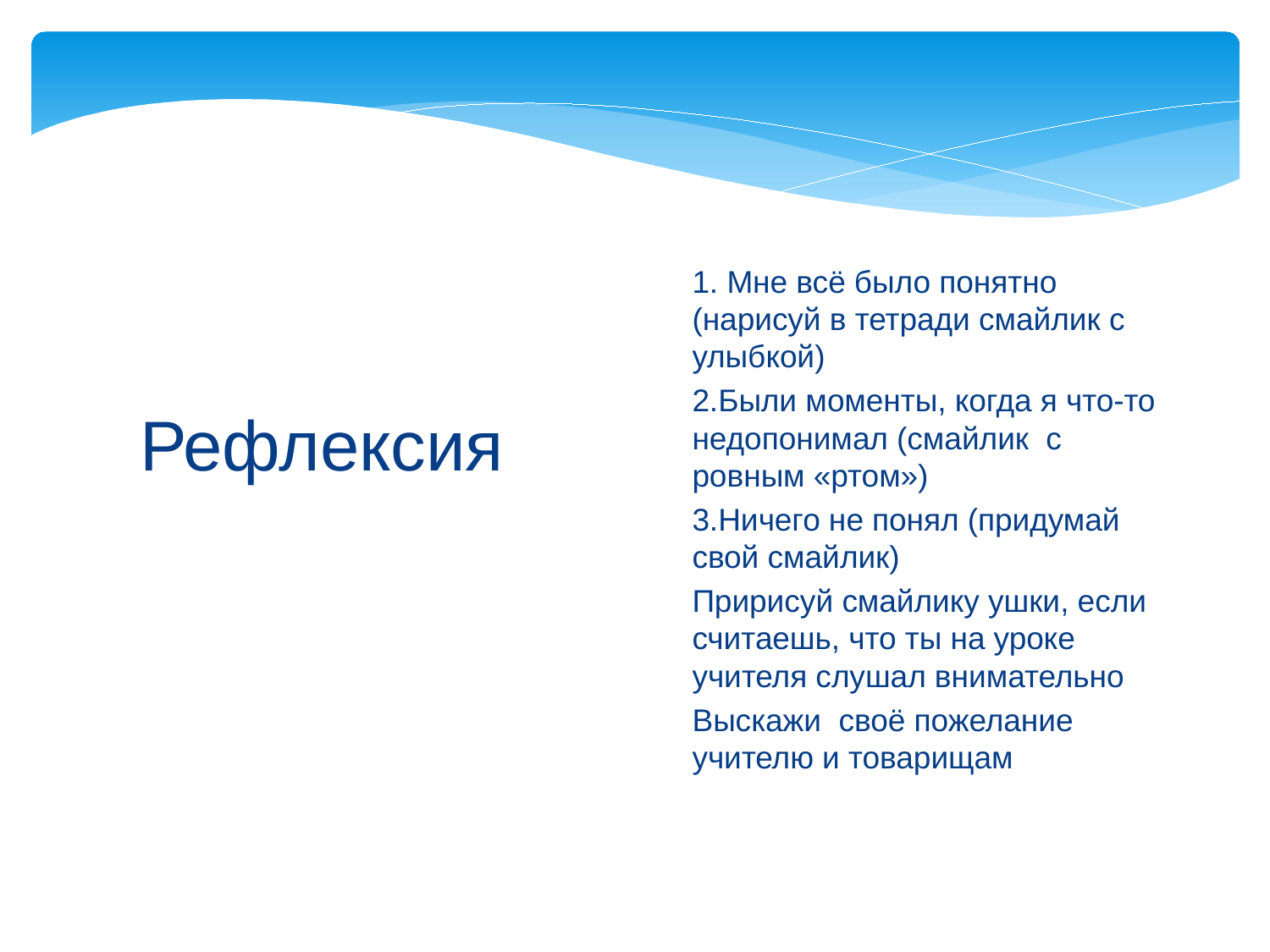

1. Мне всё было понятно (нарисуй в тетради смайлик с улыбкой)
2.Были моменты, когда я что-то недопонимал (смайлик  с ровным «ртом»)
3.Ничего не понял (придумай свой смайлик)
Пририсуй смайлику ушки, если считаешь, что ты на уроке учителя слушал внимательно
Выскажи  своё пожелание учителю и товарищам
# Рефлексия